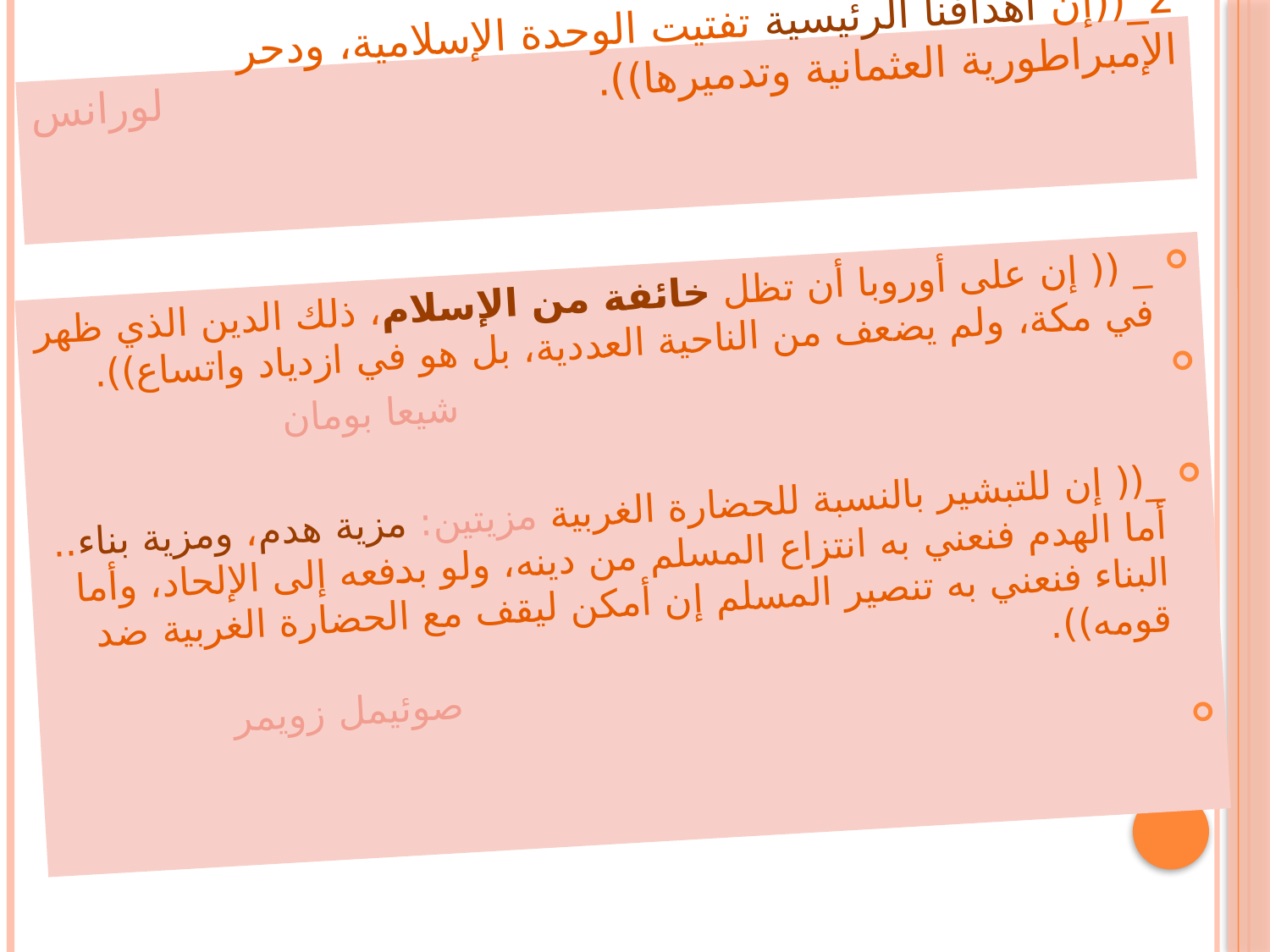

# 2_((إن أهدافنا الرئيسية تفتيت الوحدة الإسلامية، ودحر الإمبراطورية العثمانية وتدميرها)).                                لورانس
_ (( إن على أوروبا أن تظل خائفة من الإسلام، ذلك الدين الذي ظهر في مكة، ولم يضعف من الناحية العددية، بل هو في ازدياد واتساع)).
                                                         شيعا بومان

_(( إن للتبشير بالنسبة للحضارة الغربية مزيتين: مزية هدم، ومزية بناء.. أما الهدم فنعني به انتزاع المسلم من دينه، ولو بدفعه إلى الإلحاد، وأما البناء فنعني به تنصير المسلم إن أمكن ليقف مع الحضارة الغربية ضد قومه)).                                                                                                                                            صوئيمل زويمر